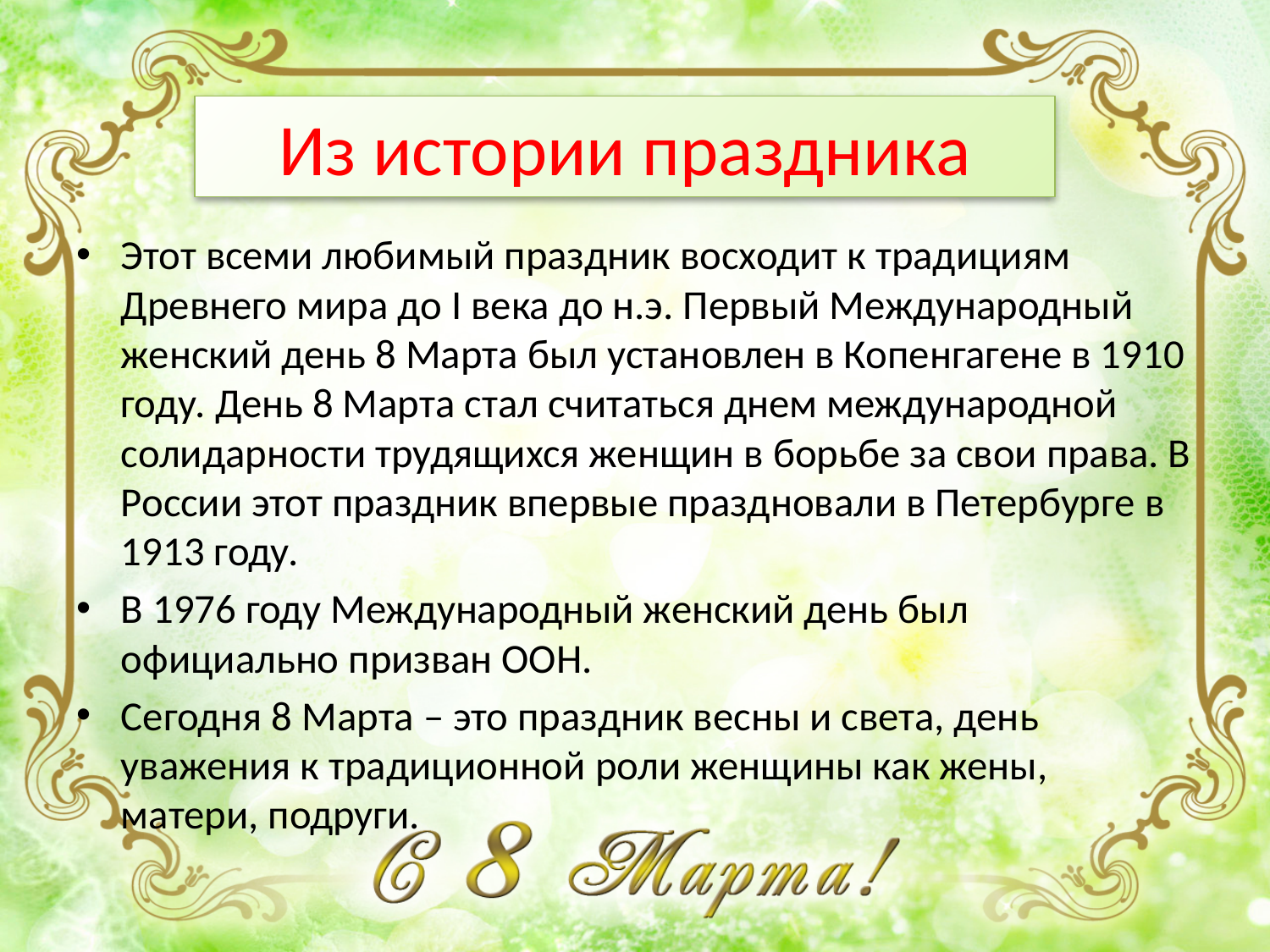

# Из истории праздника
Этот всеми любимый праздник восходит к традициям Древнего мира до I века до н.э. Первый Международный женский день 8 Марта был установлен в Копенгагене в 1910 году. День 8 Марта стал считаться днем международной солидарности трудящихся женщин в борьбе за свои права. В России этот праздник впервые праздновали в Петербурге в 1913 году.
В 1976 году Международный женский день был официально призван ООН.
Сегодня 8 Марта – это праздник весны и света, день уважения к традиционной роли женщины как жены, матери, подруги.